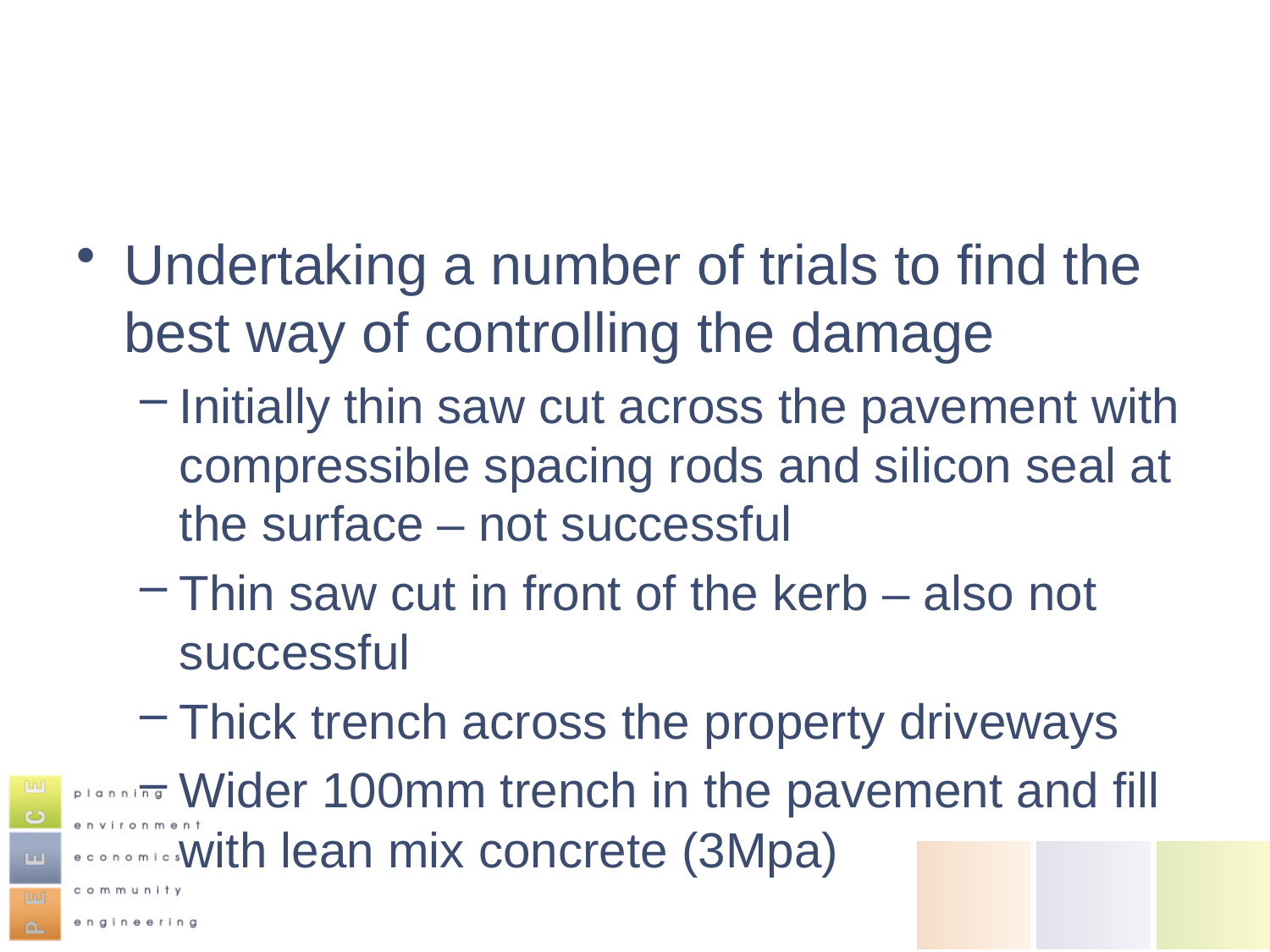

#
Undertaking a number of trials to find the best way of controlling the damage
Initially thin saw cut across the pavement with compressible spacing rods and silicon seal at the surface – not successful
Thin saw cut in front of the kerb – also not successful
Thick trench across the property driveways
Wider 100mm trench in the pavement and fill with lean mix concrete (3Mpa)